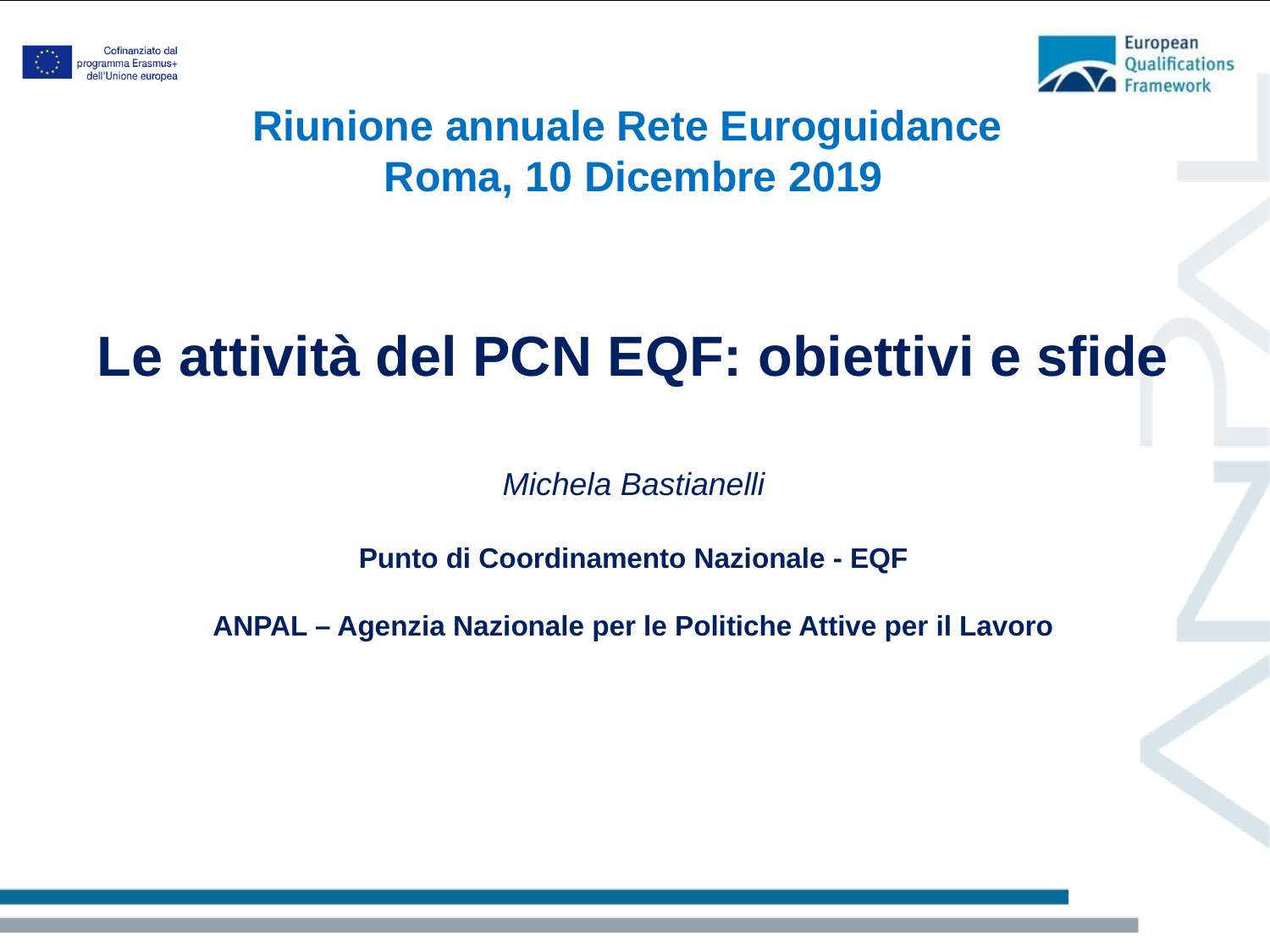

Riunione annuale Rete Euroguidance
Roma, 10 Dicembre 2019

Le attività del PCN EQF: obiettivi e sfide

Michela Bastianelli

Punto di Coordinamento Nazionale - EQF

ANPAL – Agenzia Nazionale per le Politiche Attive per il Lavoro